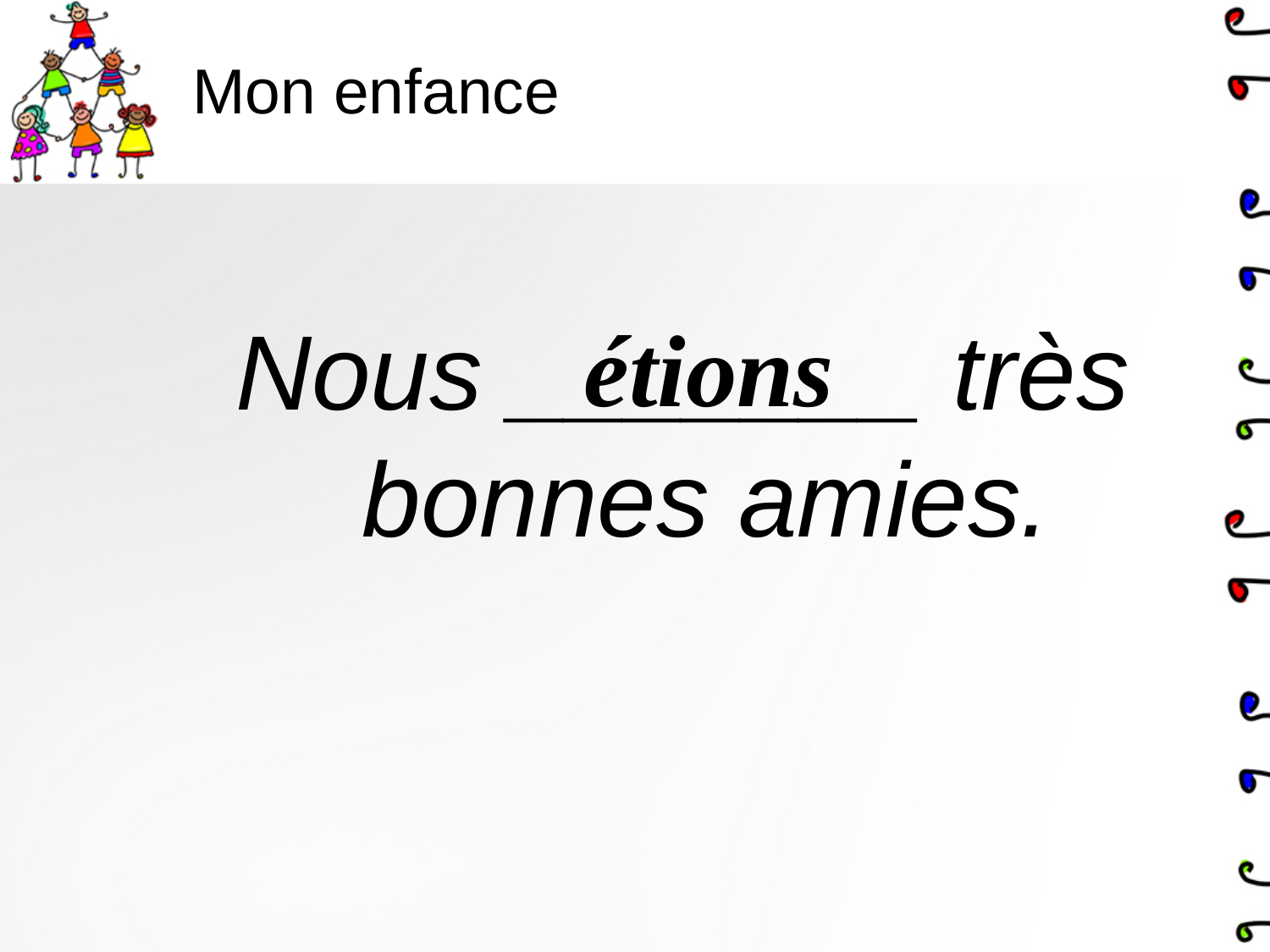

# Mon enfance
Nous _______ très bonnes amies.
étions